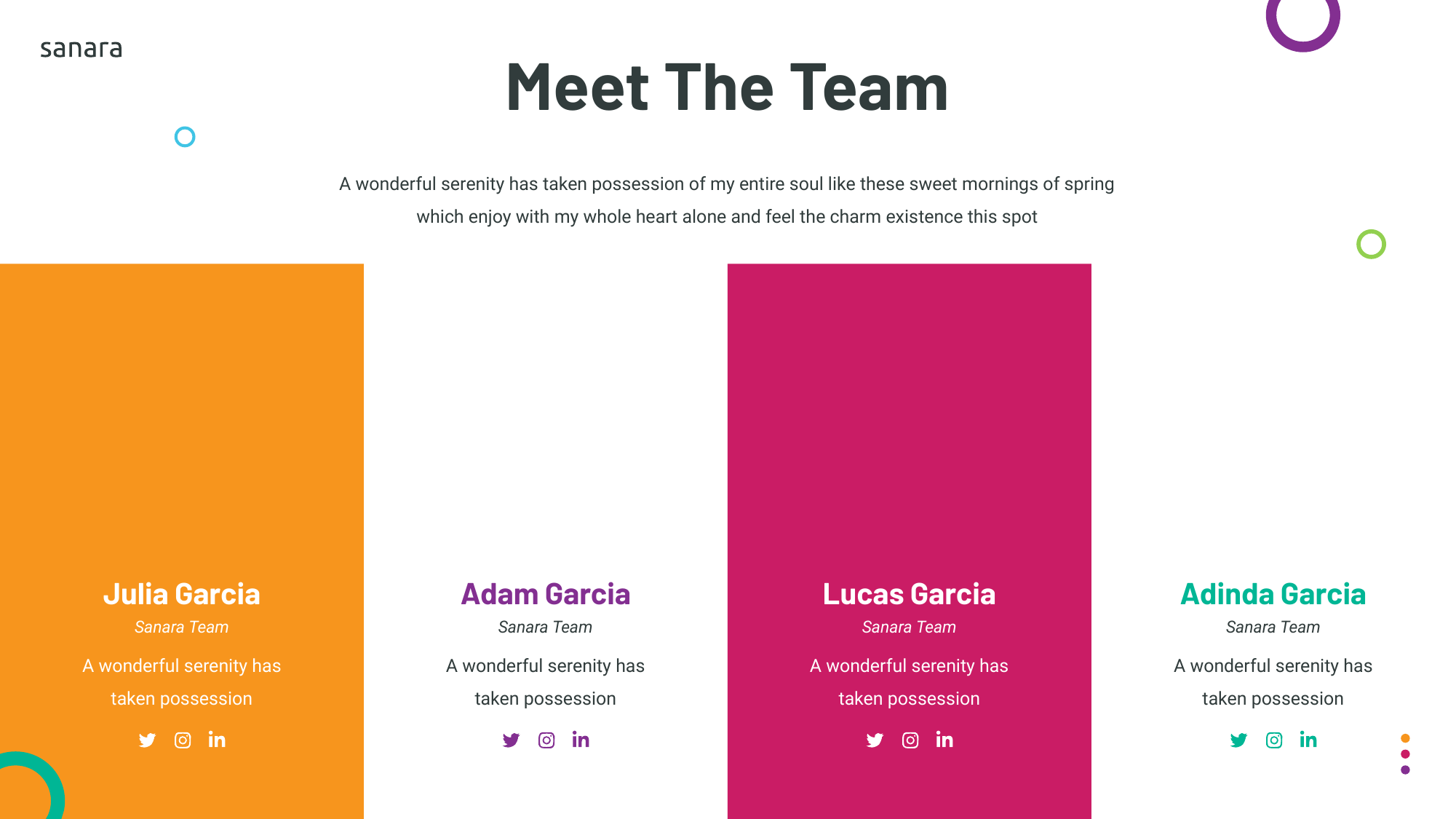

# Meet The Team

A wonderful serenity has taken possession of my entire soul like these sweet mornings of spring which enjoy with my whole heart alone and feel the charm existence this spot

Julia Garcia
Adam Garcia
Lucas Garcia
Adinda Garcia
Sanara Team
Sanara Team
Sanara Team
Sanara Team
A wonderful serenity has taken possession
A wonderful serenity has taken possession
A wonderful serenity has taken possession
A wonderful serenity has taken possession